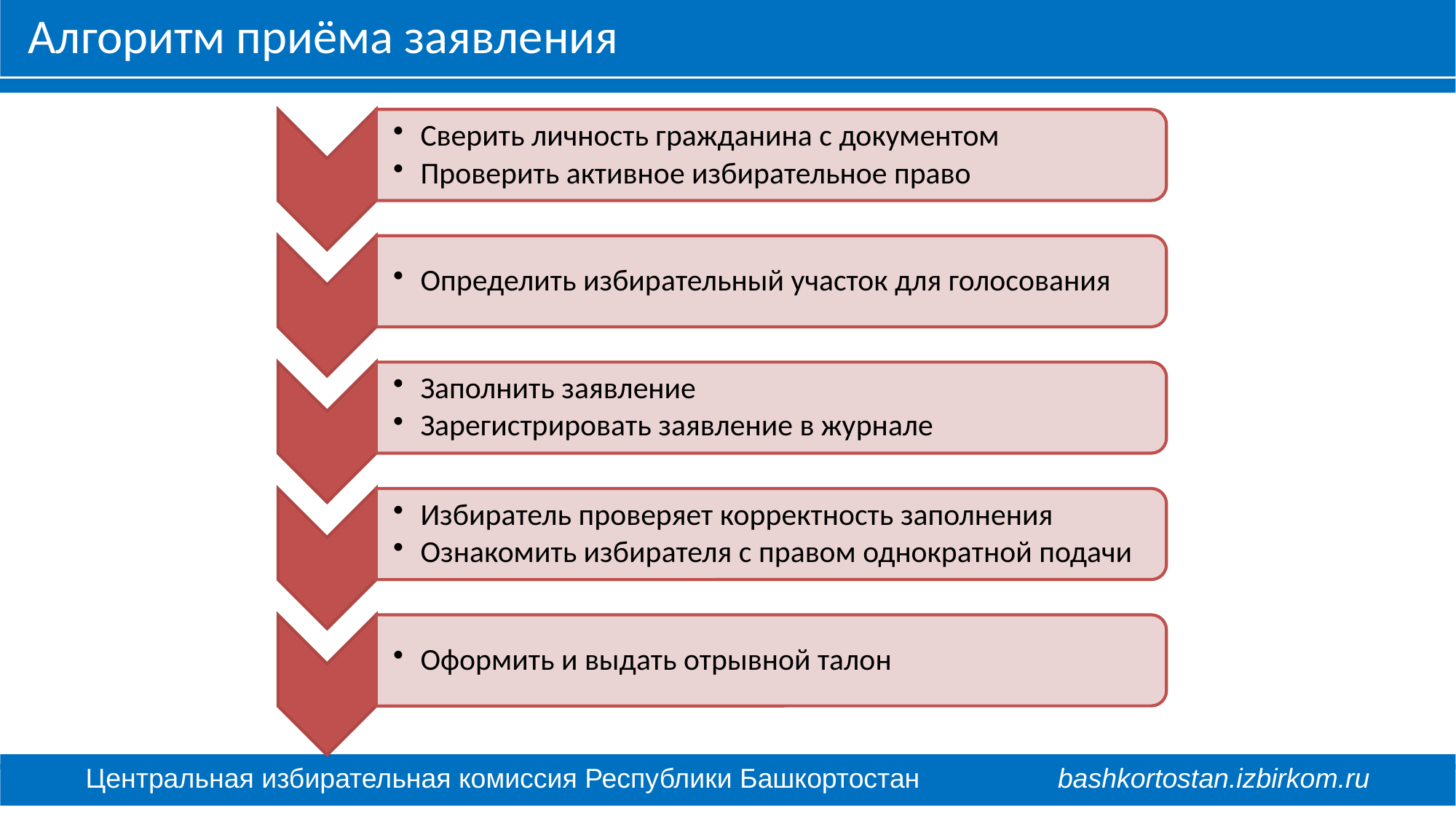

Алгоритм приёма заявления

Сверить личность гражданина с документом
Проверить активное избирательное право

Определить избирательный участок для голосования

Заполнить заявление
Зарегистрировать заявление в журнале

Избиратель проверяет корректность заполнения
Ознакомить избирателя с правом однократной подачи

Оформить и выдать отрывной талон
Центральная избирательная комиссия Республики Башкортостан                  bashkortostan.izbirkom.ru